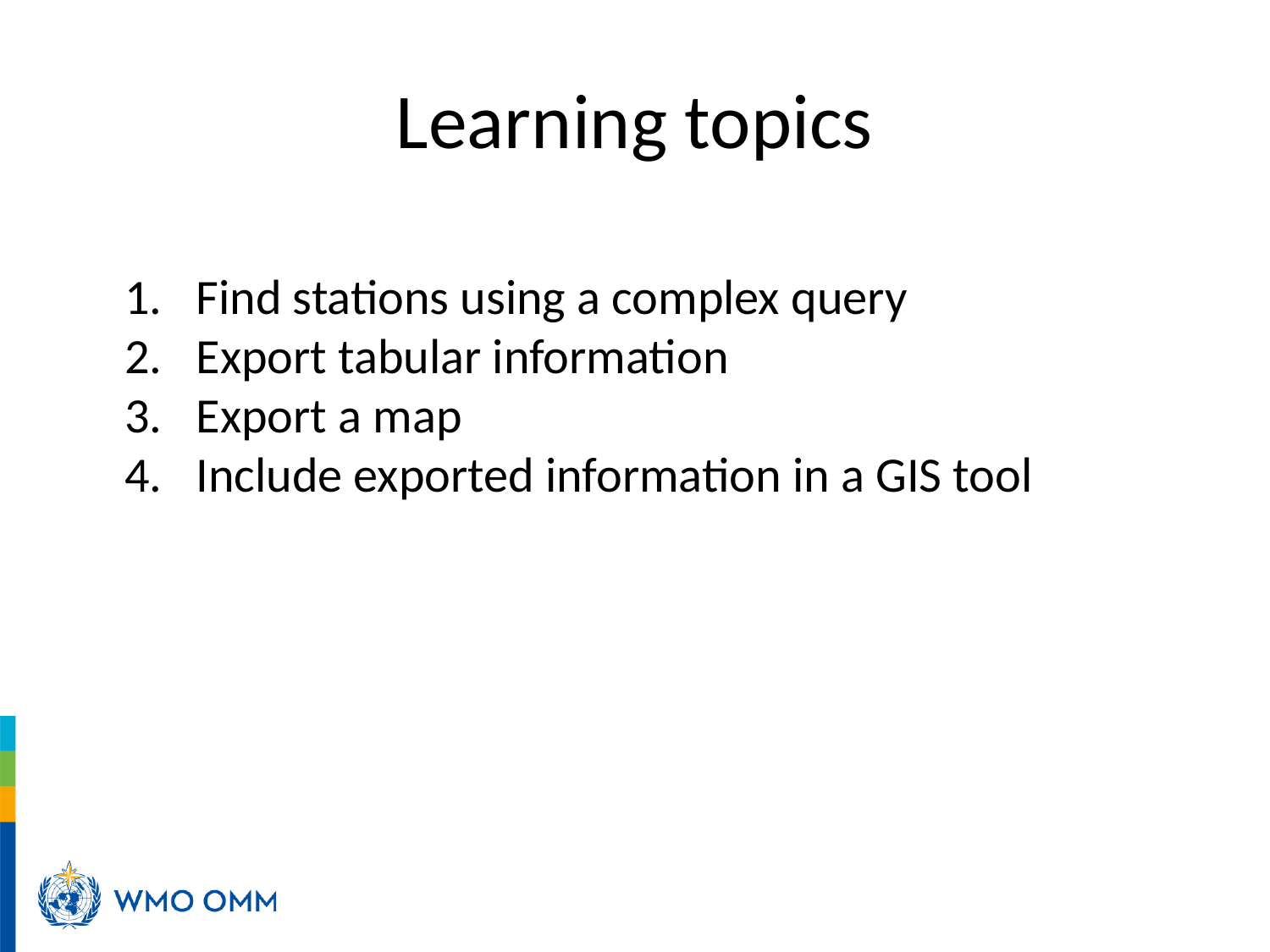

# Learning topics
Find stations using a complex query
Export tabular information
Export a map
Include exported information in a GIS tool